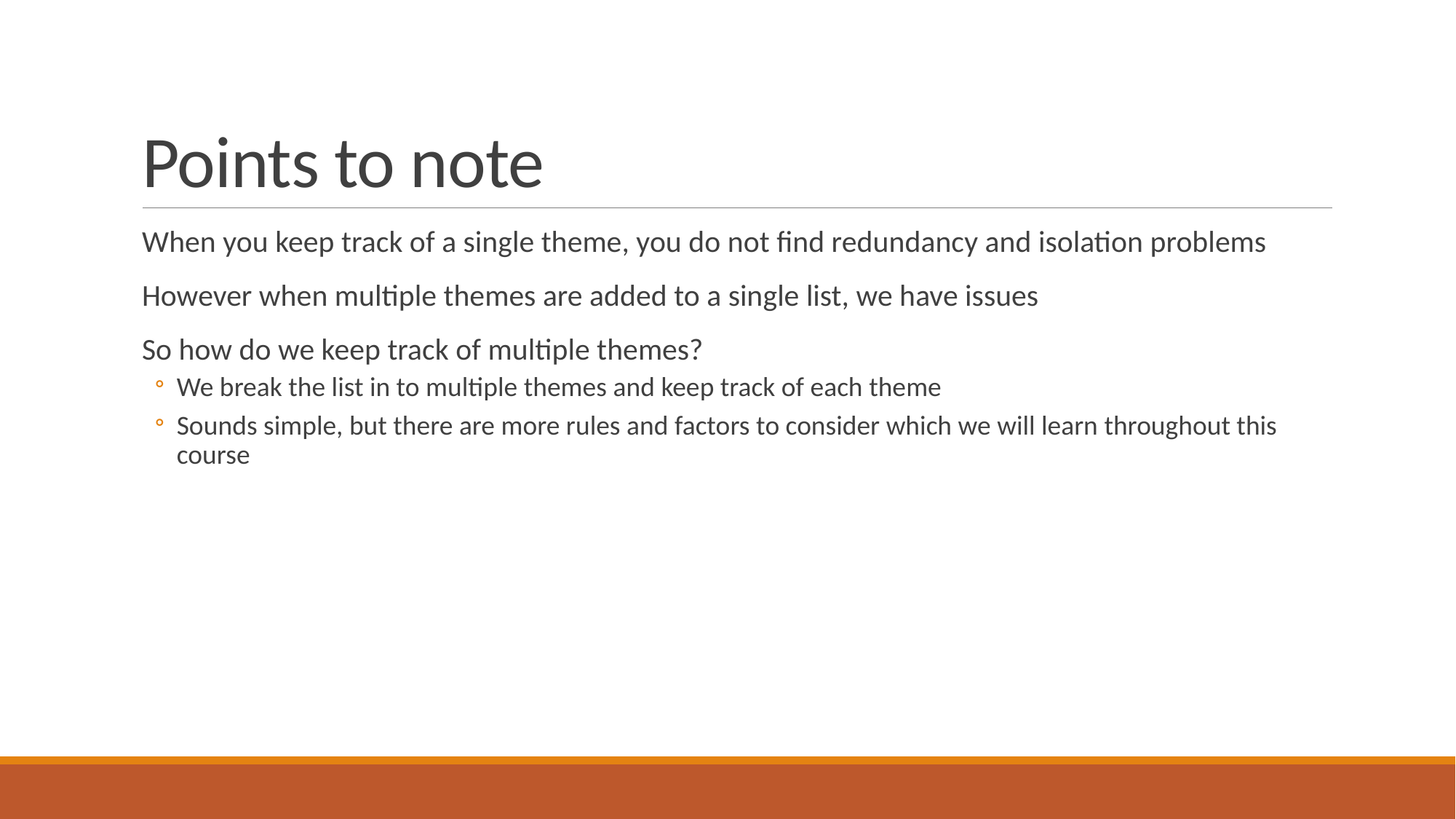

# Points to note
When you keep track of a single theme, you do not find redundancy and isolation problems
However when multiple themes are added to a single list, we have issues
So how do we keep track of multiple themes?
We break the list in to multiple themes and keep track of each theme
Sounds simple, but there are more rules and factors to consider which we will learn throughout this course